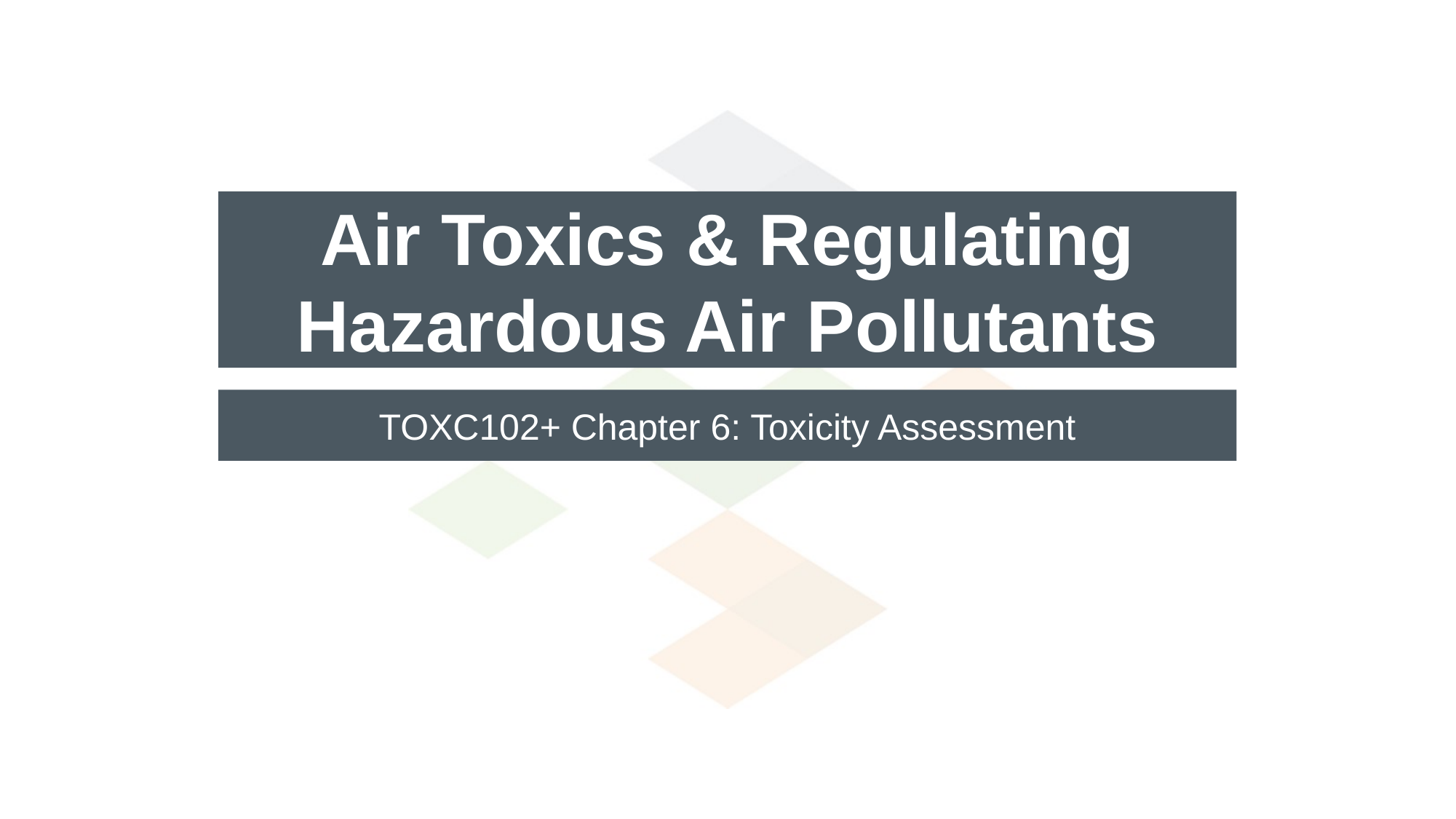

# Air Toxics & Regulating Hazardous Air Pollutants
TOXC102+ Chapter 6: Toxicity Assessment
1